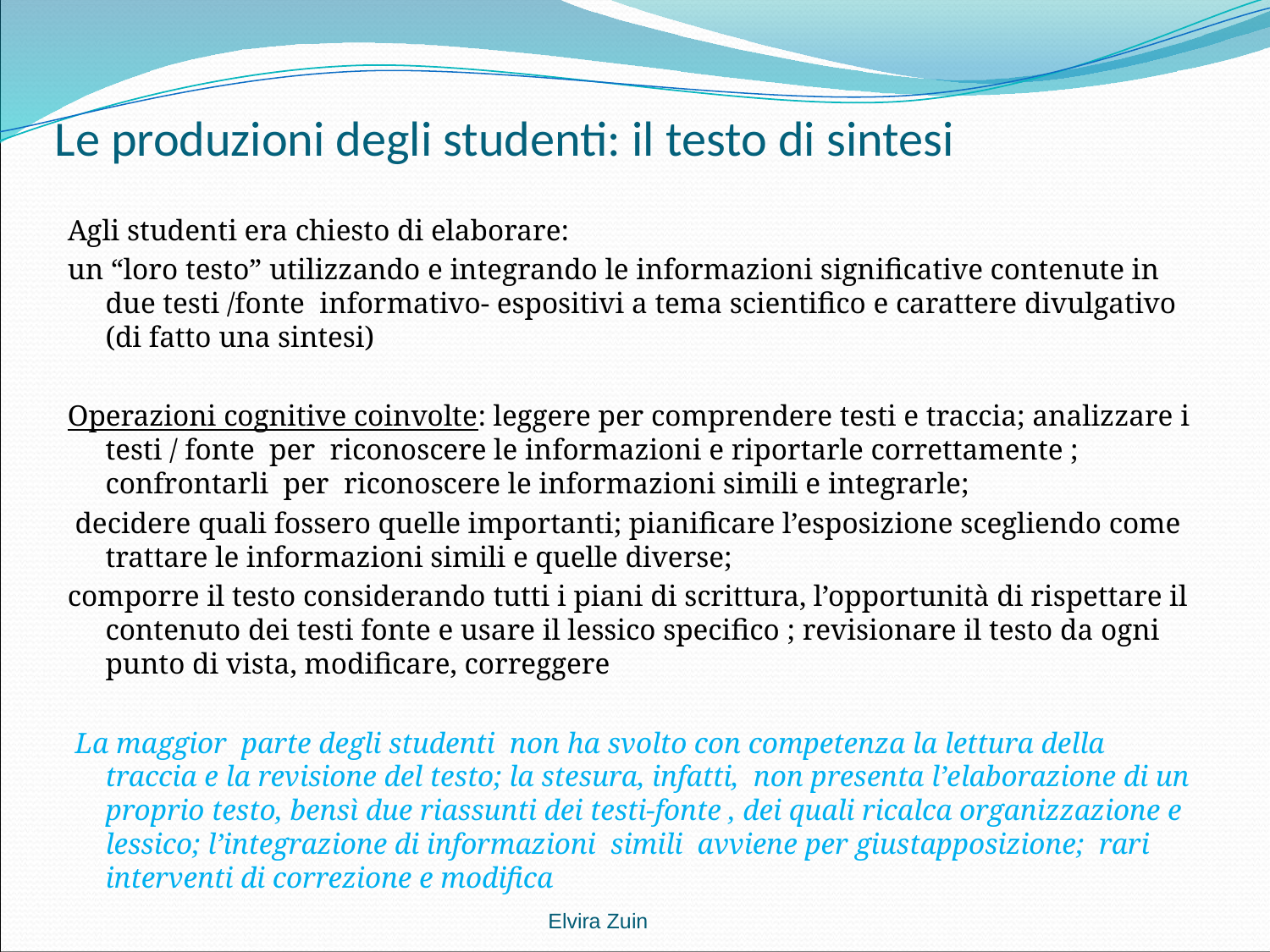

# Le produzioni degli studenti: il testo di sintesi
Agli studenti era chiesto di elaborare:
un “loro testo” utilizzando e integrando le informazioni significative contenute in due testi /fonte  informativo- espositivi a tema scientifico e carattere divulgativo  (di fatto una sintesi)

Operazioni cognitive coinvolte: leggere per comprendere testi e traccia; analizzare i testi / fonte  per  riconoscere le informazioni e riportarle correttamente ; confrontarli  per  riconoscere le informazioni simili e integrarle;
 decidere quali fossero quelle importanti; pianificare l’esposizione scegliendo come trattare le informazioni simili e quelle diverse;
comporre il testo considerando tutti i piani di scrittura, l’opportunità di rispettare il contenuto dei testi fonte e usare il lessico specifico ; revisionare il testo da ogni punto di vista, modificare, correggere

 La maggior  parte degli studenti  non ha svolto con competenza la lettura della traccia e la revisione del testo; la stesura, infatti,  non presenta l’elaborazione di un proprio testo, bensì due riassunti dei testi-fonte , dei quali ricalca organizzazione e lessico; l’integrazione di informazioni  simili  avviene per giustapposizione;  rari  interventi di correzione e modifica

                              Elvira Zuin